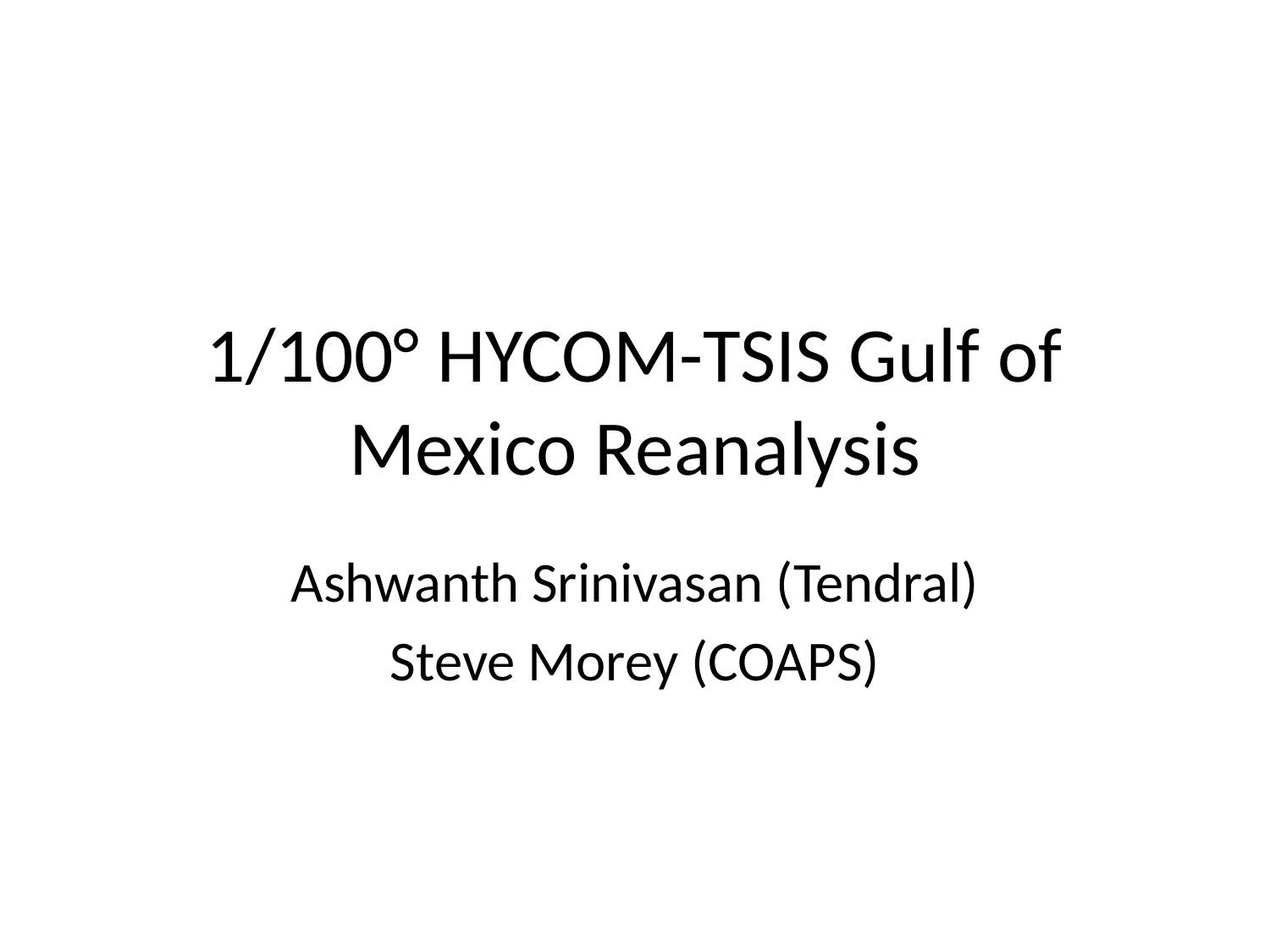

# 1/100° HYCOM-TSIS Gulf of Mexico Reanalysis
Ashwanth Srinivasan (Tendral)
Steve Morey (COAPS)